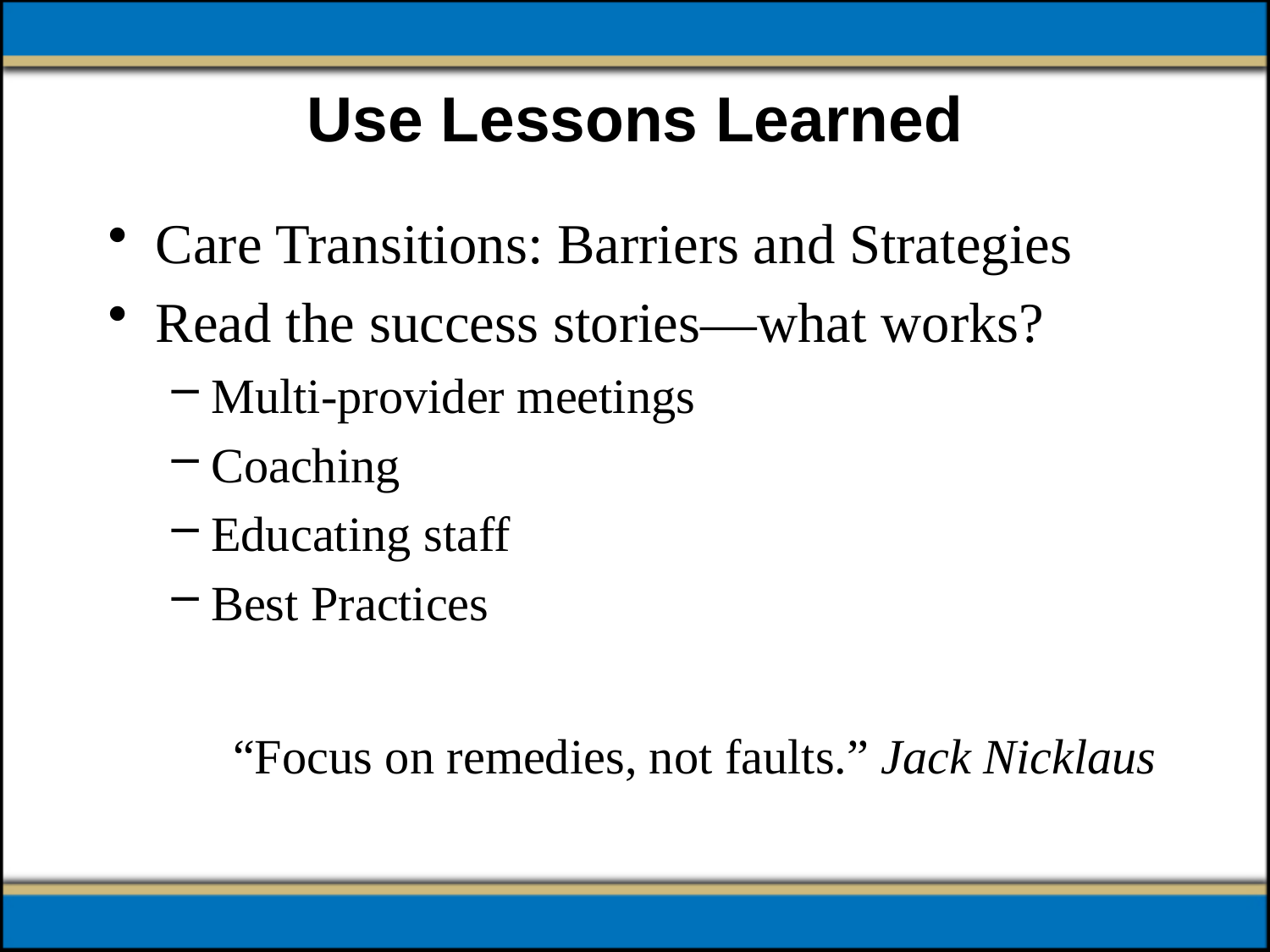

# Use Lessons Learned
Care Transitions: Barriers and Strategies
Read the success stories—what works?
Multi-provider meetings
Coaching
Educating staff
Best Practices

     “Focus on remedies, not faults.” Jack Nicklaus